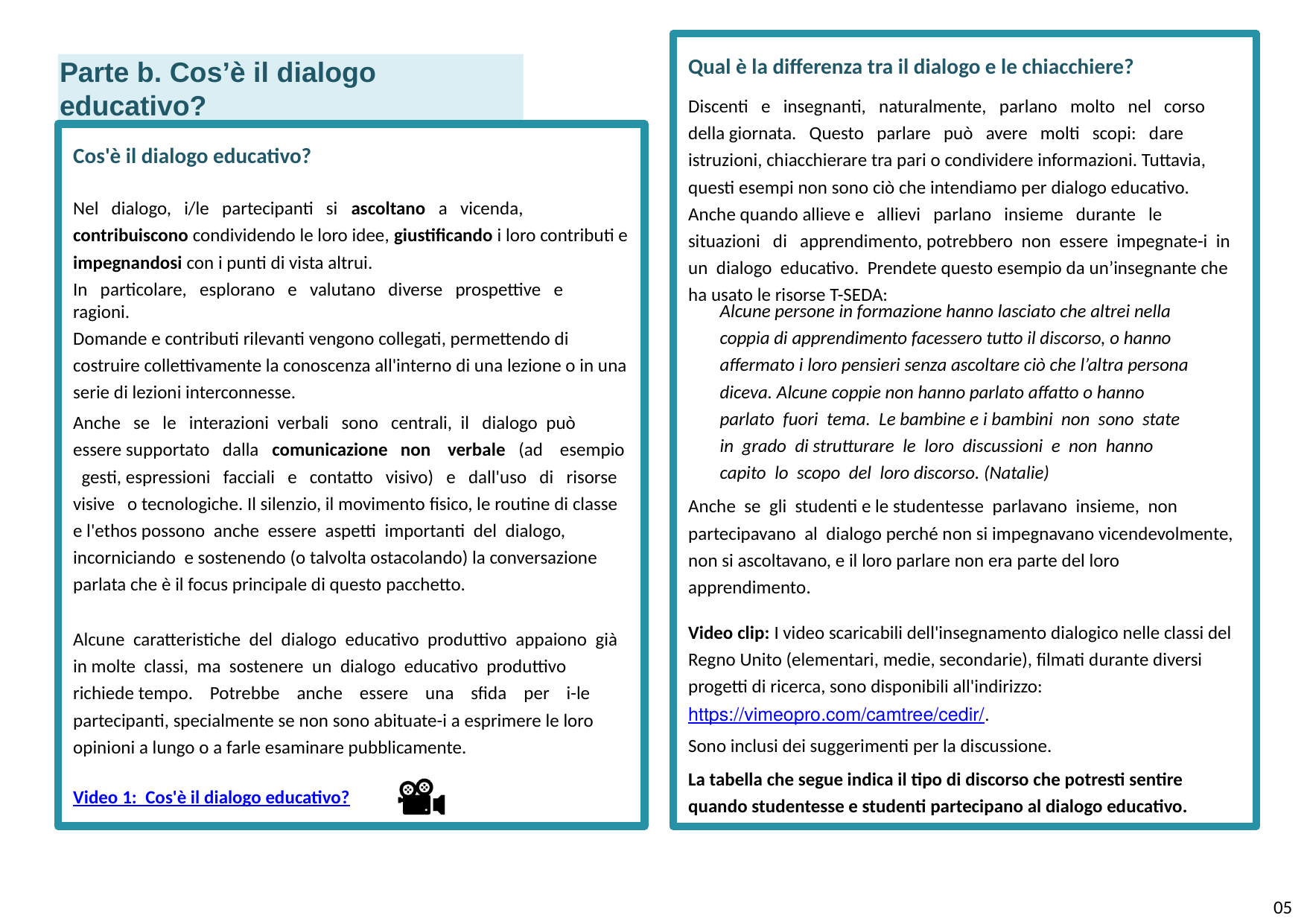

Qual è la differenza tra il dialogo e le chiacchiere?
Parte b. Cos’è il dialogo educativo?
Discenti   e   insegnanti,   naturalmente,   parlano   molto   nel   corso   della giornata.   Questo   parlare   può   avere   molti   scopi:   dare   istruzioni, chiacchierare tra pari o condividere informazioni. Tuttavia, questi esempi non sono ciò che intendiamo per dialogo educativo. Anche quando allieve e   allievi   parlano   insieme   durante   le   situazioni   di   apprendimento, potrebbero  non  essere  impegnate-i  in  un  dialogo  educativo.  Prendete questo esempio da un’insegnante che ha usato le risorse T-SEDA:

Cos'è il dialogo educativo?
Nel   dialogo,   i/le   partecipanti   si   ascoltano   a   vicenda,   contribuiscono condividendo le loro idee, giustificando i loro contributi e impegnandosi con i punti di vista altrui.
In   particolare,   esplorano   e   valutano   diverse   prospettive   e   ragioni.
Domande e contributi rilevanti vengono collegati, permettendo di costruire collettivamente la conoscenza all'interno di una lezione o in una serie di lezioni interconnesse.
Alcune persone in formazione hanno lasciato che altrei nella coppia di apprendimento facessero tutto il discorso, o hanno affermato i loro pensieri senza ascoltare ciò che l’altra persona diceva. Alcune coppie non hanno parlato affatto o hanno parlato  fuori  tema.  Le bambine e i bambini  non  sono  state  in  grado  di strutturare  le  loro  discussioni  e  non  hanno  capito  lo  scopo  del  loro discorso. (Natalie)
Anche   se   le   interazioni  verbali   sono   centrali,  il   dialogo  può   essere supportato   dalla   comunicazione   non    verbale   (ad    esempio    gesti, espressioni   facciali   e   contatto   visivo)   e   dall'uso   di   risorse   visive   o tecnologiche. Il silenzio, il movimento fisico, le routine di classe e l'ethos possono  anche  essere  aspetti  importanti  del  dialogo,  incorniciando  e sostenendo (o talvolta ostacolando) la conversazione parlata che è il focus principale di questo pacchetto.
Anche  se  gli  studenti e le studentesse  parlavano  insieme,  non  partecipavano  al  dialogo perché non si impegnavano vicendevolmente, non si ascoltavano, e il loro parlare non era parte del loro apprendimento.
Video clip: I video scaricabili dell'insegnamento dialogico nelle classi del Regno Unito (elementari, medie, secondarie), filmati durante diversi progetti di ricerca, sono disponibili all'indirizzo: https://vimeopro.com/camtree/cedir/.
Sono inclusi dei suggerimenti per la discussione.
Alcune  caratteristiche  del  dialogo  educativo  produttivo  appaiono  già  in molte  classi,  ma  sostenere  un  dialogo  educativo  produttivo  richiede tempo.    Potrebbe    anche    essere    una    sfida    per    i-le    partecipanti, specialmente se non sono abituate-i a esprimere le loro opinioni a lungo o a farle esaminare pubblicamente.
La tabella che segue indica il tipo di discorso che potresti sentire quando studentesse e studenti partecipano al dialogo educativo.

Video 1:  Cos'è il dialogo educativo?
05